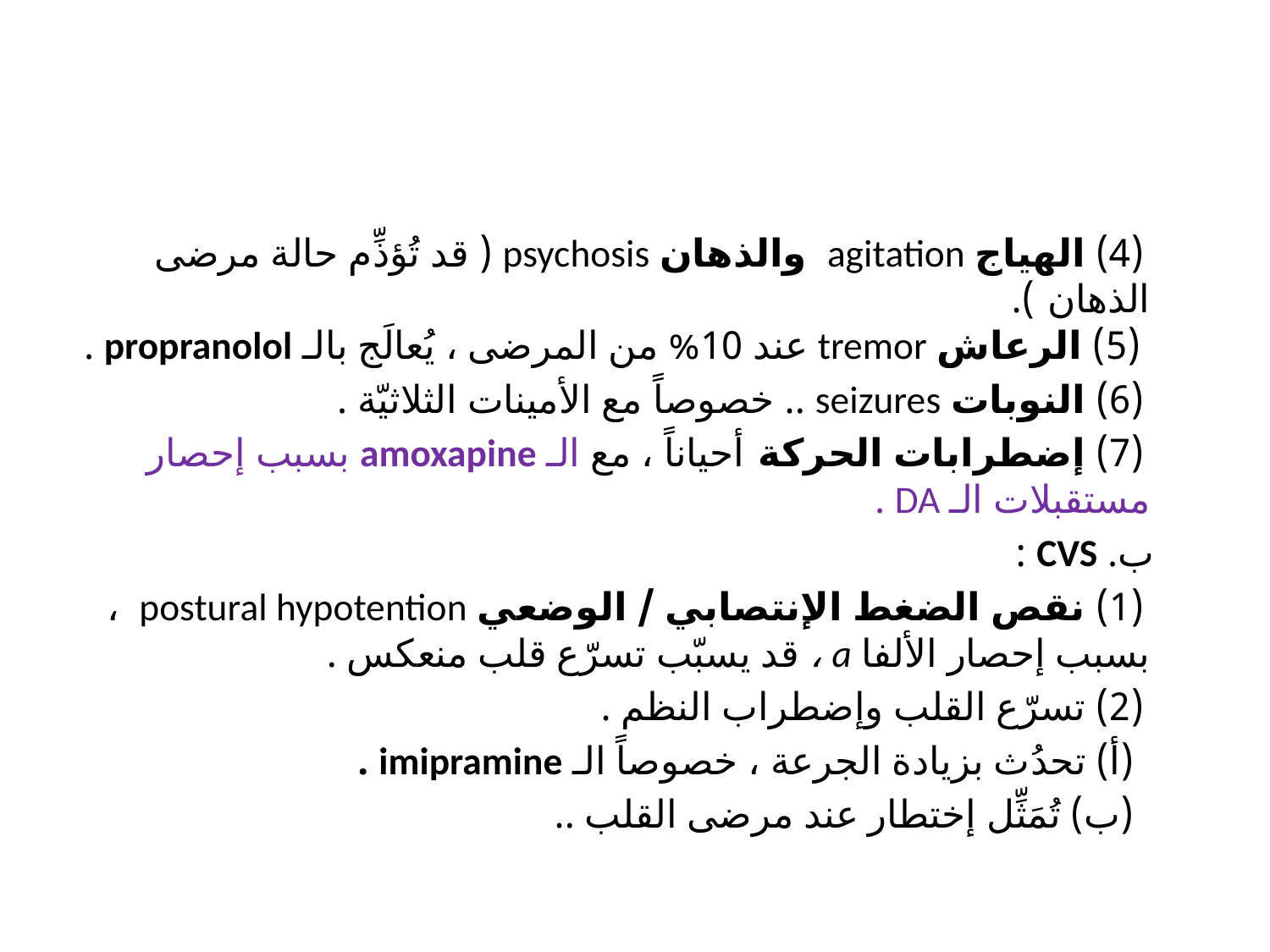

#
     (4) الهياج agitation  والذهان psychosis ( قد تُؤذِّم حالة مرضى الذهان ).                                                                                                (5) الرعاش tremor عند 10% من المرضى ، يُعالَج بالـ propranolol .
     (6) النوبات seizures .. خصوصاً مع الأمينات الثلاثيّة .
     (7) إضطرابات الحركة أحياناً ، مع الـ amoxapine بسبب إحصار مستقبلات الـ DA .
    ب. CVS :
     (1) نقص الضغط الإنتصابي / الوضعي postural hypotention  ، بسبب إحصار الألفا a ، قد يسبّب تسرّع قلب منعكس .
     (2) تسرّع القلب وإضطراب النظم .
      (أ) تحدُث بزيادة الجرعة ، خصوصاً الـ imipramine .
      (ب) تُمَثِّل إختطار عند مرضى القلب ..